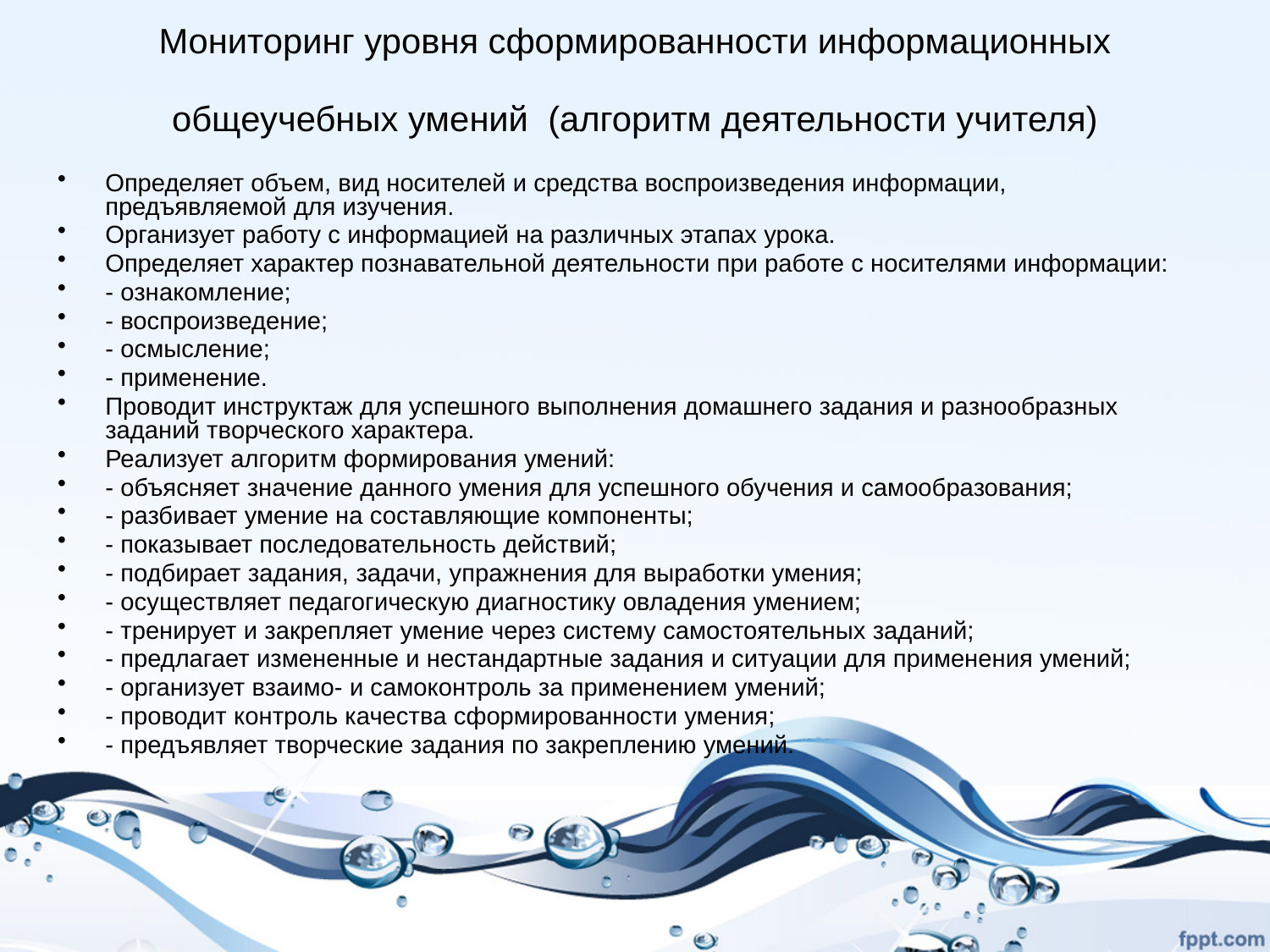

# Мониторинг уровня сформированности информационных общеучебных умений (алгоритм деятельности учителя)
Определяет объем, вид носителей и средства воспроизведения информации, предъявляемой для изучения.
Организует работу с информацией на различных этапах урока.
Определяет характер познавательной деятельности при работе с носителями информации:
- ознакомление;
- воспроизведение;
- осмысление;
- применение.
Проводит инструктаж для успешного выполнения домашнего задания и разнообразных заданий творческого характера.
Реализует алгоритм формирования умений:
- объясняет значение данного умения для успешного обучения и самообразования;
- разбивает умение на составляющие компоненты;
- показывает последовательность действий;
- подбирает задания, задачи, упражнения для выработки умения;
- осуществляет педагогическую диагностику овладения умением;
- тренирует и закрепляет умение через систему самостоятельных заданий;
- предлагает измененные и нестандартные задания и ситуации для применения умений;
- организует взаимо- и самоконтроль за применением умений;
- проводит контроль качества сформированности умения;
- предъявляет творческие задания по закреплению умений.